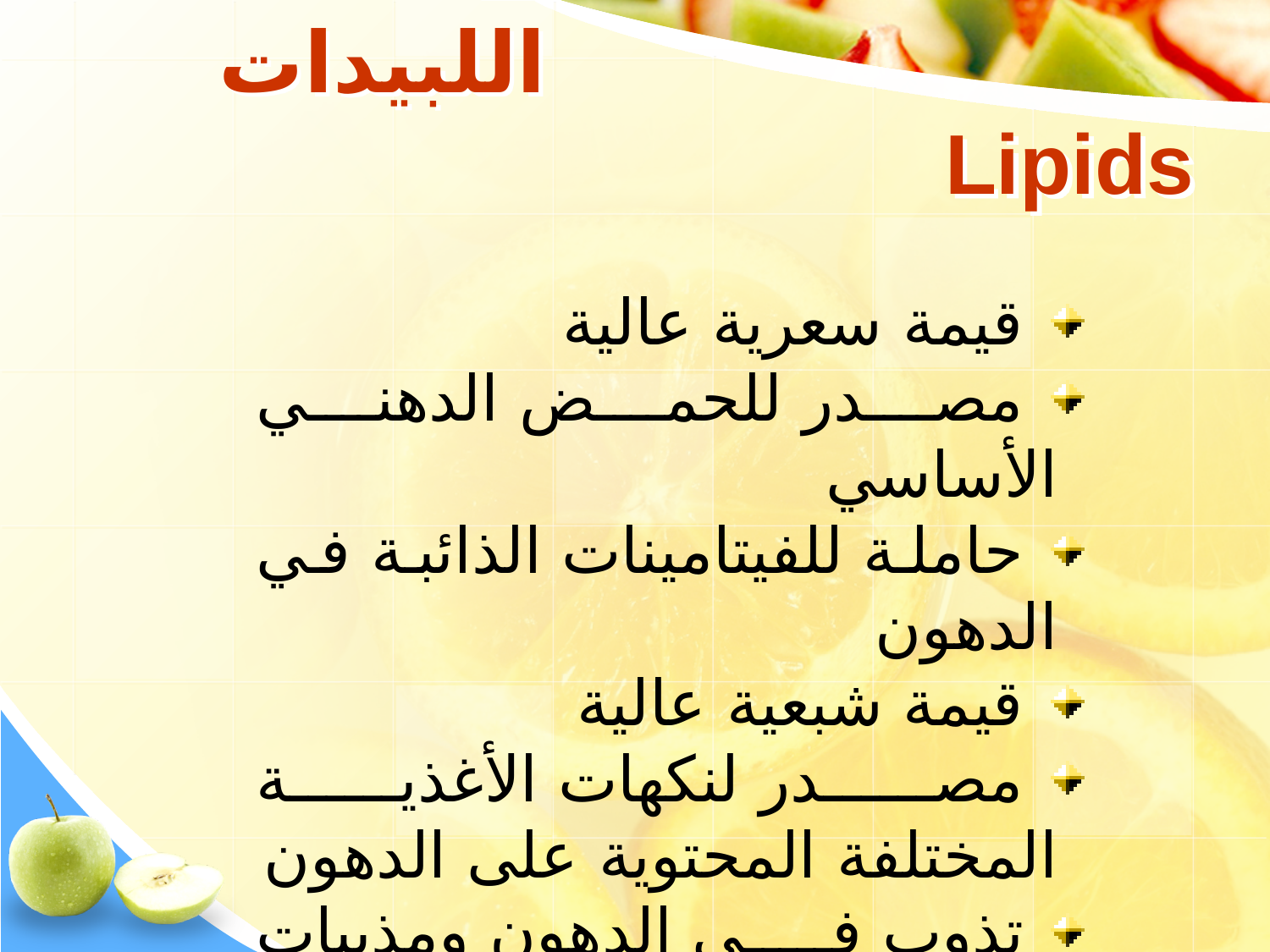

# اللبيدات  Lipids
 قيمة سعرية عالية
 مصدر للحمض الدهني الأساسي
 حاملة للفيتامينات الذائبة في الدهون
 قيمة شبعية عالية
 مصدر لنكهات الأغذية المختلفة المحتوية على الدهون
 تذوب في الدهون ومذيبات الدهون
 تتكون من الكربون والهيدروجين والأكسجين